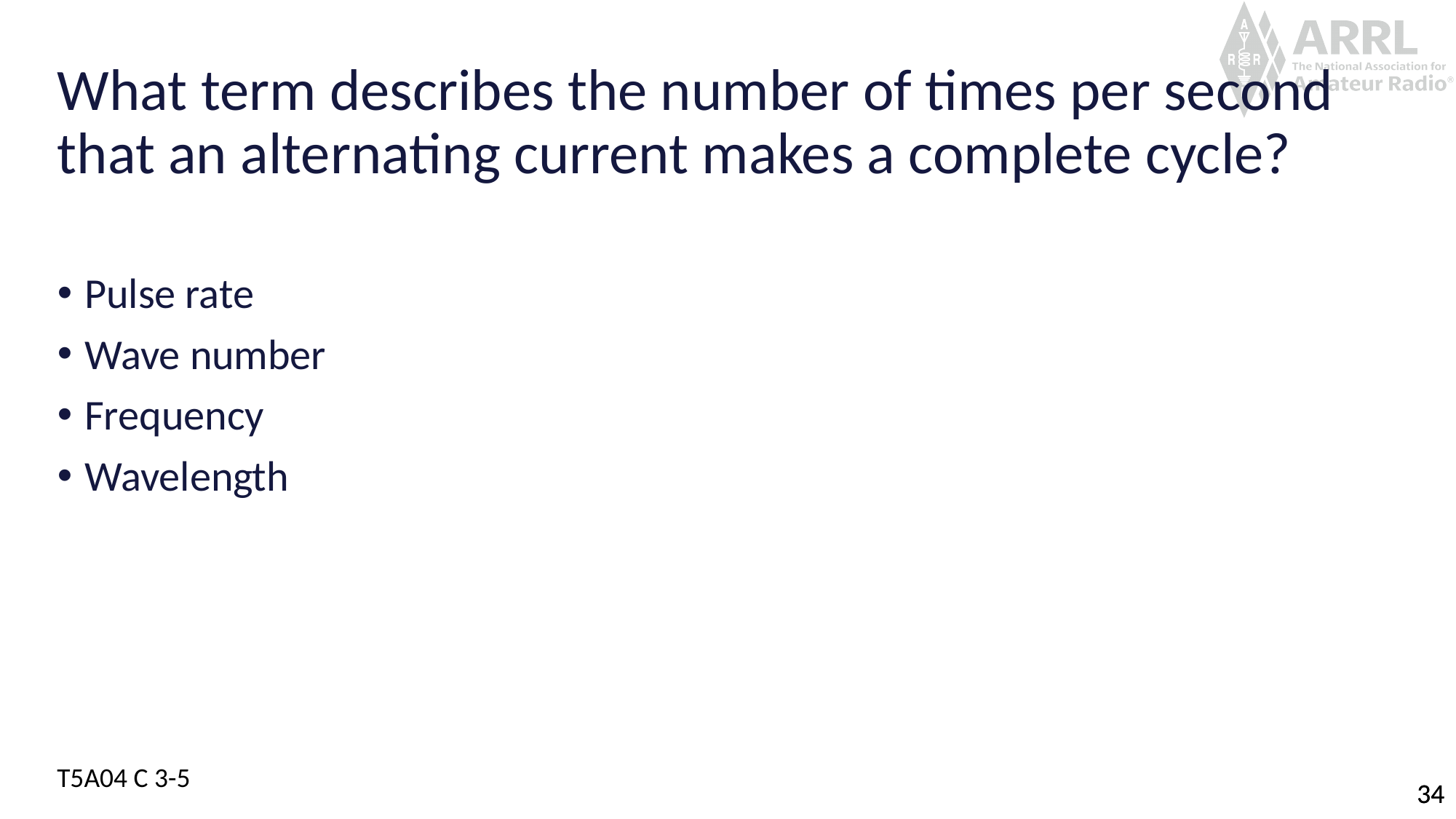

# What term describes the number of times per second that an alternating current makes a complete cycle?
Pulse rate
Wave number
Frequency
Wavelength
T5A04 C 3-5